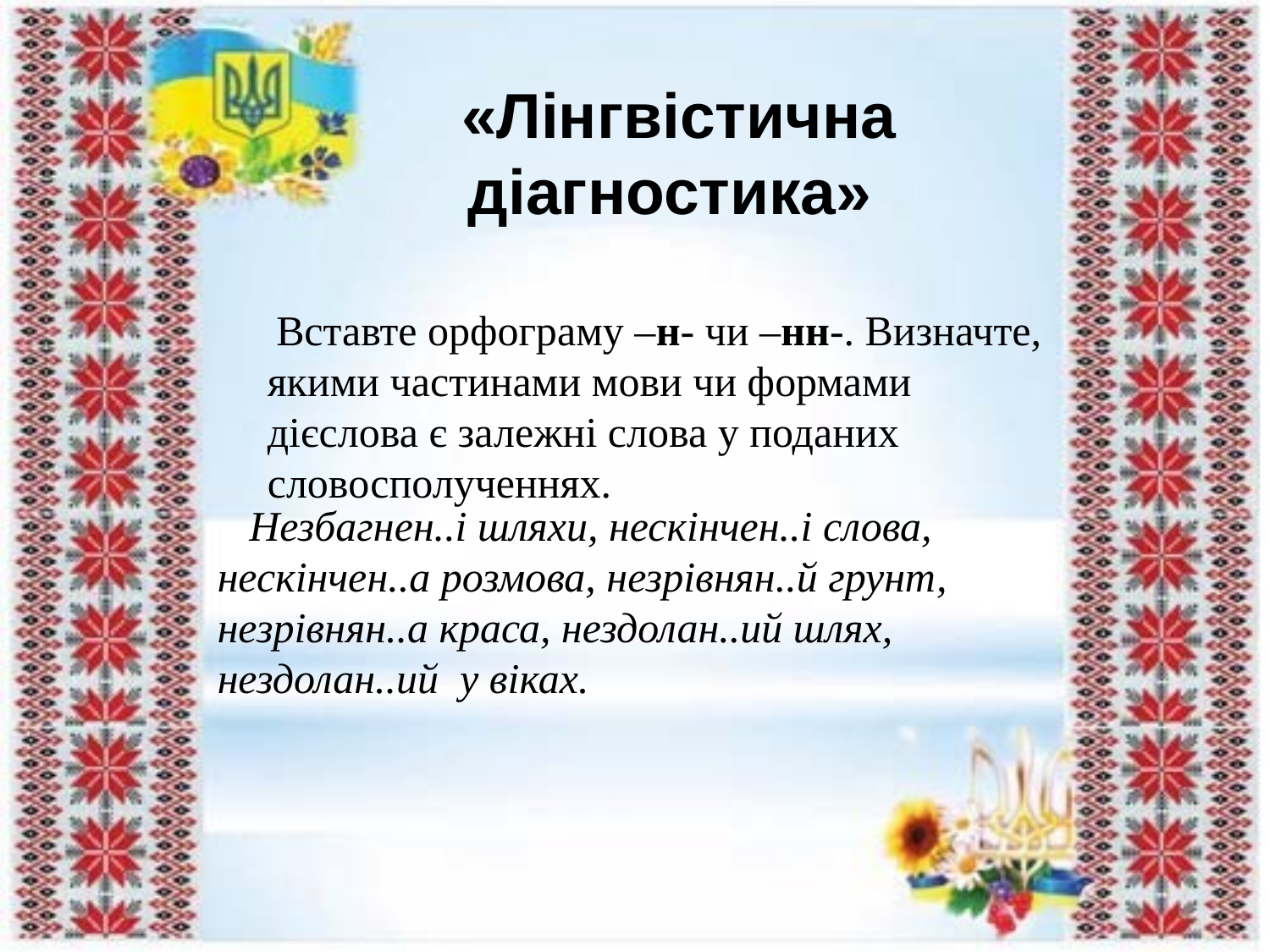

«Лінгвістична діагностика»

 Вставте орфограму –н- чи –нн-. Визначте, якими частинами мови чи формами дієслова є залежні слова у поданих словосполученнях.

   Незбагнен..і шляхи, нескінчен..і слова, нескінчен..а розмова, незрівнян..й грунт, незрівнян..а краса, нездолан..ий шлях, нездолан..ий  у віках.